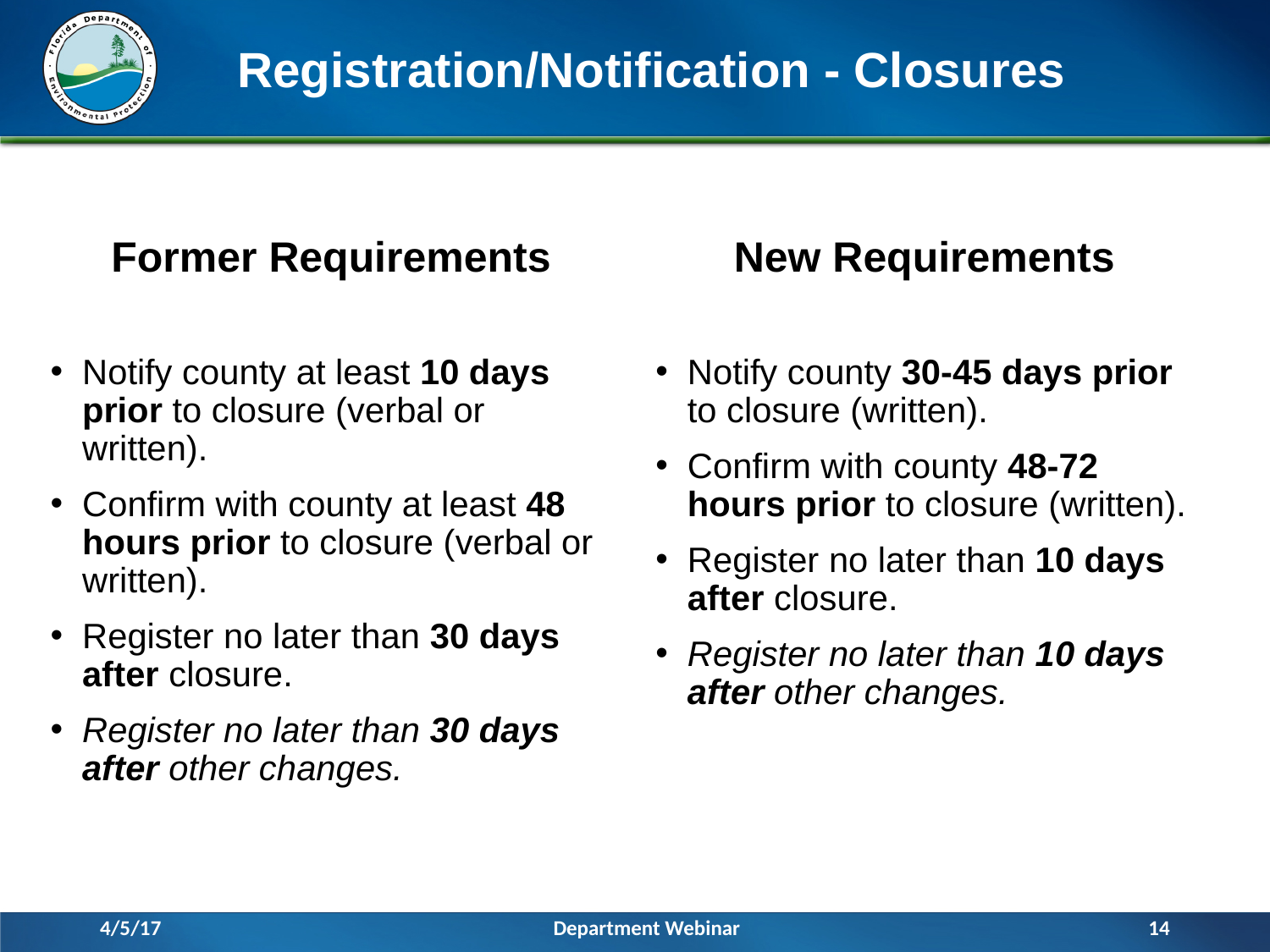

# Registration/Notification - Closures
Former Requirements
New Requirements
Notify county 30-45 days prior to closure (written).
Confirm with county 48-72 hours prior to closure (written).
Register no later than 10 days after closure.
Register no later than 10 days after other changes.
Notify county at least 10 days prior to closure (verbal or written).
Confirm with county at least 48 hours prior to closure (verbal or written).
Register no later than 30 days after closure.
Register no later than 30 days after other changes.
4/5/17
Department Webinar
14